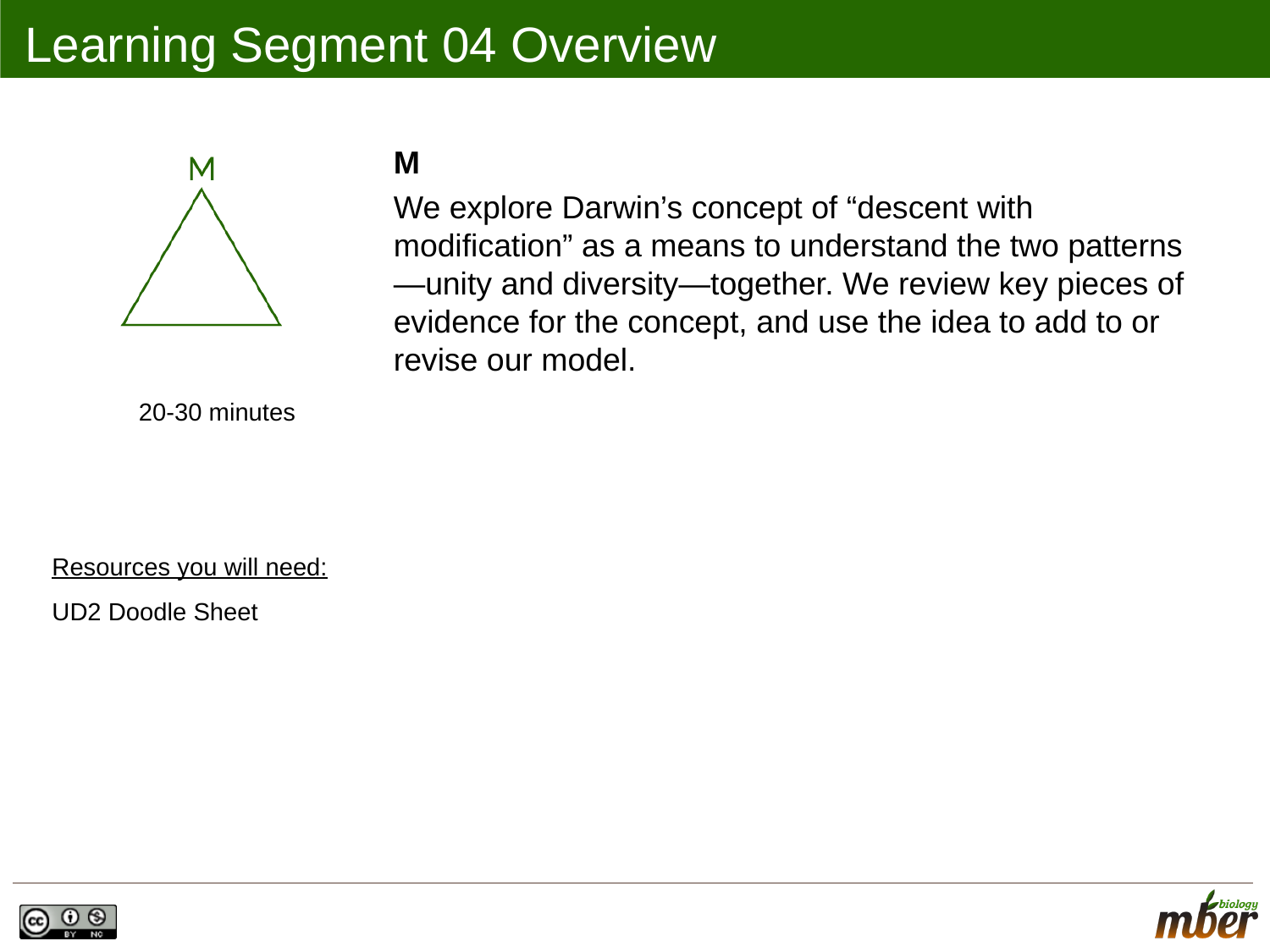

# Learning Segment 04 Overview
M
We explore Darwin’s concept of “descent with modification” as a means to understand the two patterns—unity and diversity—together. We review key pieces of evidence for the concept, and use the idea to add to or revise our model.
20-30 minutes
Resources you will need:
UD2 Doodle Sheet